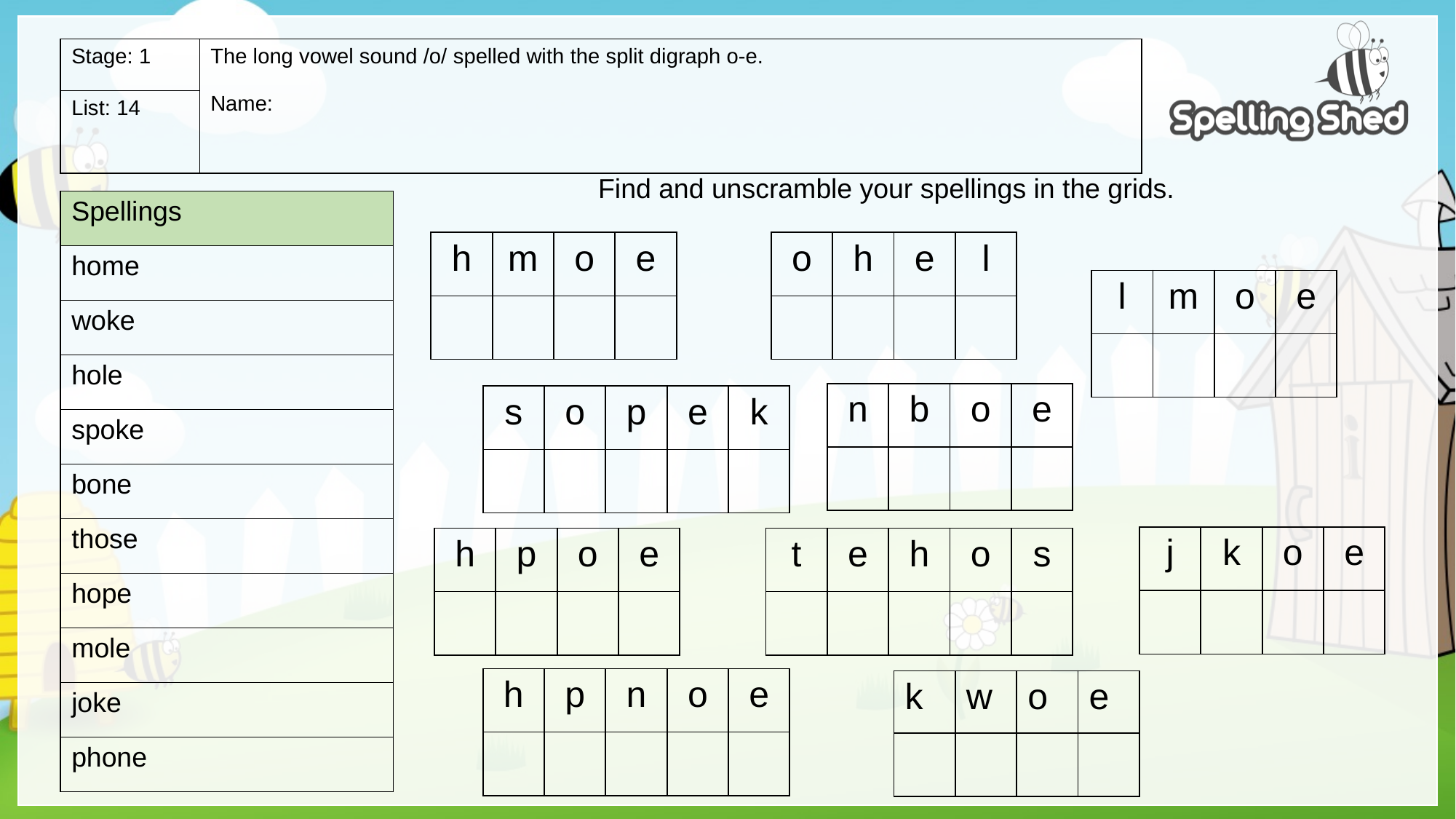

| Stage: 1 | The long vowel sound /o/ spelled with the split digraph o-e. Name: |
| --- | --- |
| List: 14 |  |
Find and unscramble your spellings in the grids.
| Spellings |
| --- |
| home |
| woke |
| hole |
| spoke |
| bone |
| those |
| hope |
| mole |
| joke |
| phone |
| h | m | o | e |
| --- | --- | --- | --- |
|  |  |  |  |
| o | h | e | l |
| --- | --- | --- | --- |
|  |  |  |  |
| l | m | o | e |
| --- | --- | --- | --- |
|  |  |  |  |
| n | b | o | e |
| --- | --- | --- | --- |
|  |  |  |  |
| s | o | p | e | k |
| --- | --- | --- | --- | --- |
|  |  |  |  |  |
| j | k | o | e |
| --- | --- | --- | --- |
|  |  |  |  |
| h | p | o | e |
| --- | --- | --- | --- |
|  |  |  |  |
| t | e | h | o | s |
| --- | --- | --- | --- | --- |
|  |  |  |  |  |
| h | p | n | o | e |
| --- | --- | --- | --- | --- |
|  |  |  |  |  |
| k | w | o | e |
| --- | --- | --- | --- |
|  |  |  |  |